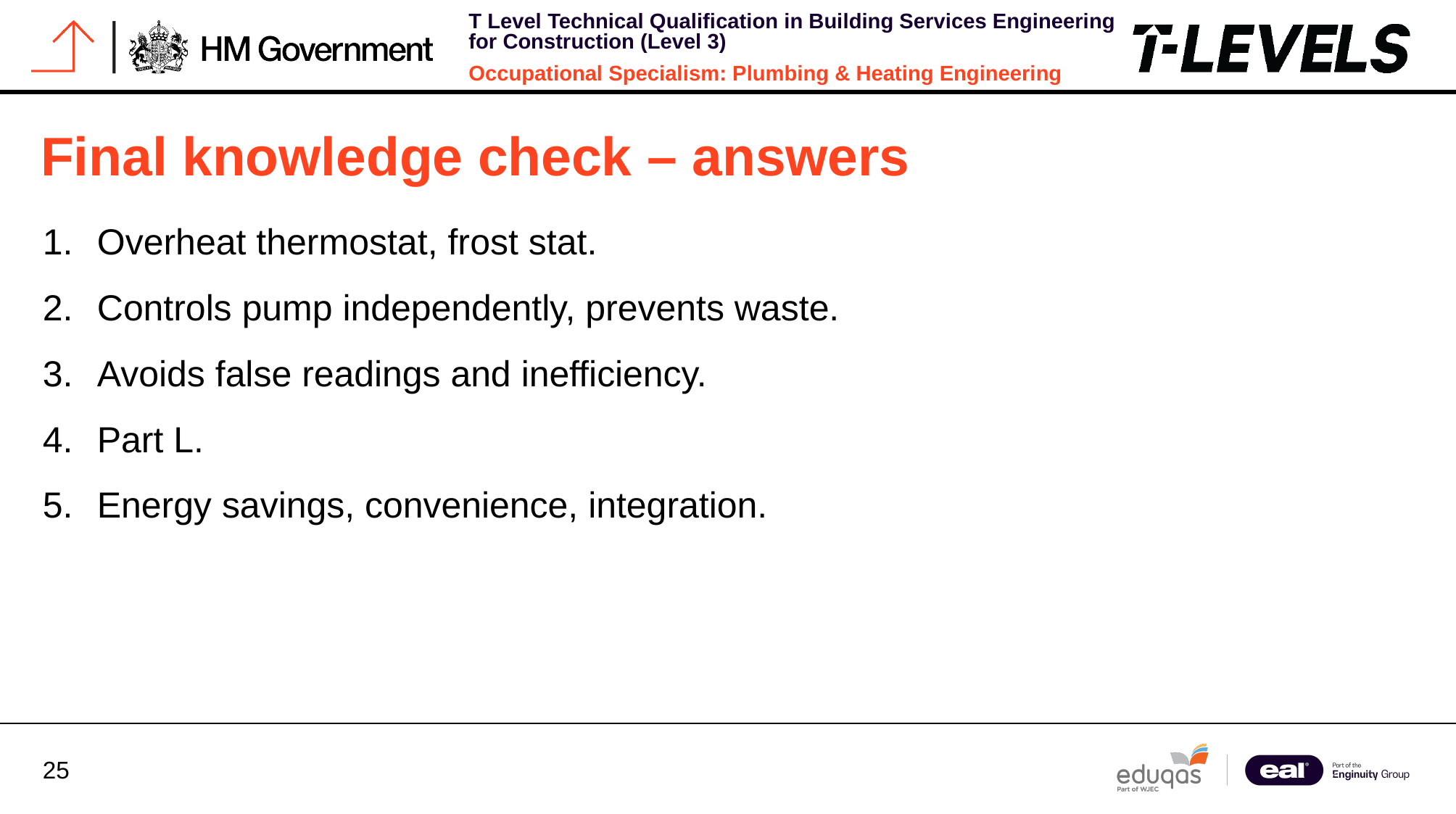

# Final knowledge check – answers
Overheat thermostat, frost stat.
Controls pump independently, prevents waste.
Avoids false readings and inefficiency.
Part L.
Energy savings, convenience, integration.